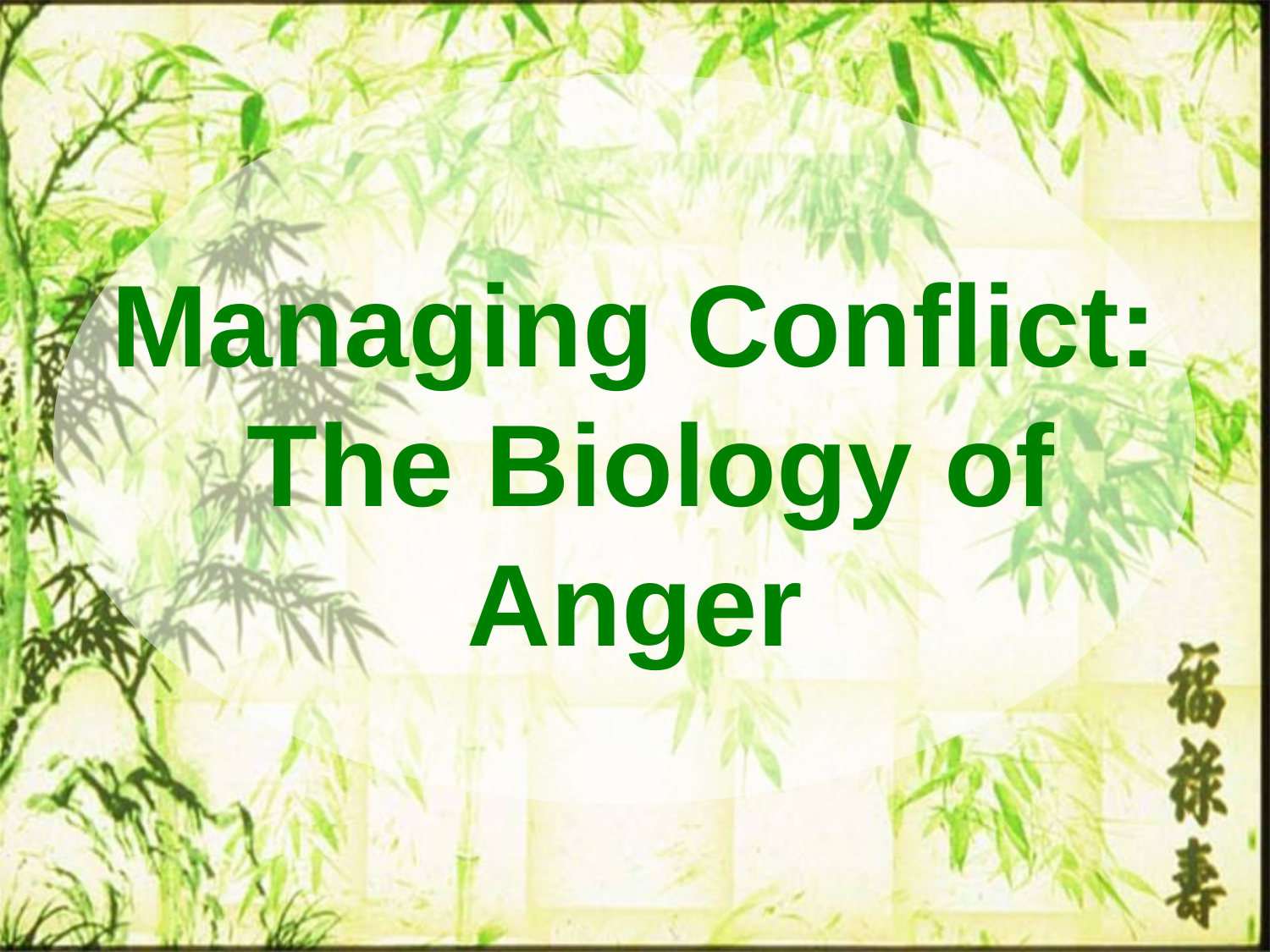

# Managing Conflict:  The Biology of Anger